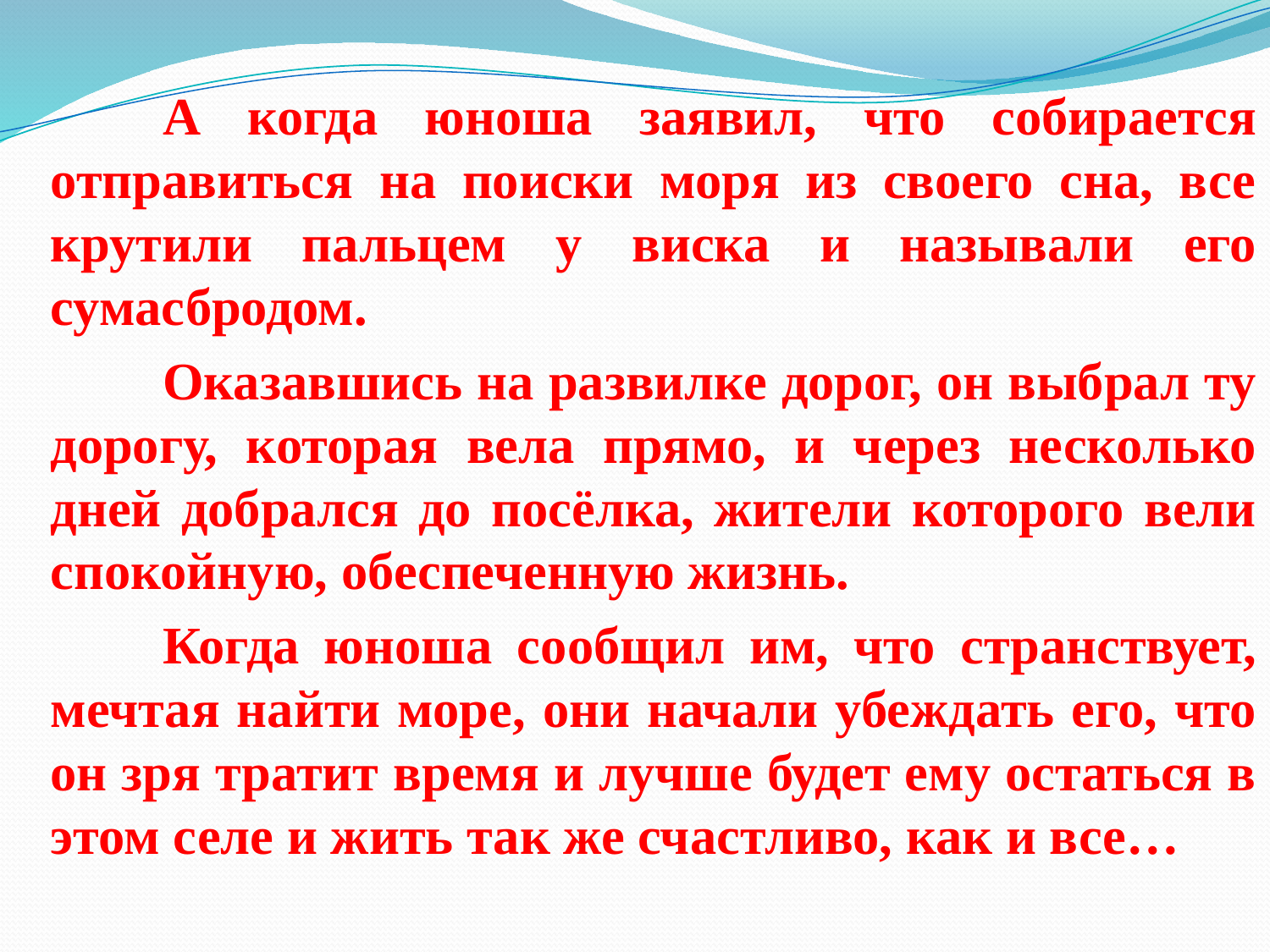

А когда юноша заявил, что собирается отправиться на поиски моря из своего сна, все крутили пальцем у виска и называли его сумасбродом.
Оказавшись на развилке дорог, он выбрал ту дорогу, которая вела прямо, и через несколько дней добрался до посёлка, жители которого вели спокойную, обеспеченную жизнь.
Когда юноша сообщил им, что странствует, мечтая найти море, они начали убеждать его, что он зря тратит время и лучше будет ему остаться в этом селе и жить так же счастливо, как и все…